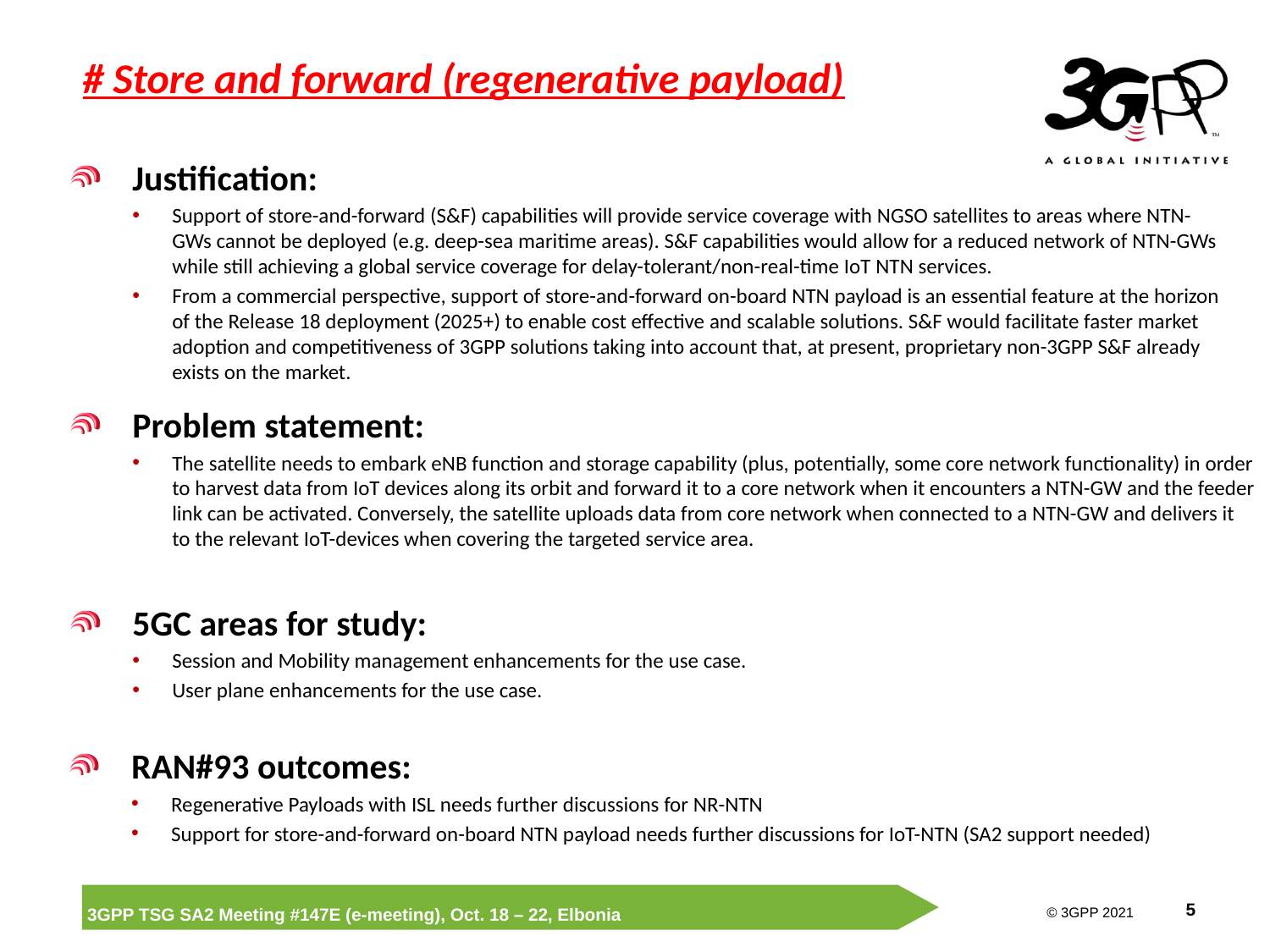

# # Store and forward (regenerative payload)
Justification:
Support of store-and-forward (S&F) capabilities will provide service coverage with NGSO satellites to areas where NTN-GWs cannot be deployed (e.g. deep-sea maritime areas). S&F capabilities would allow for a reduced network of NTN-GWs while still achieving a global service coverage for delay-tolerant/non-real-time IoT NTN services.
From a commercial perspective, support of store-and-forward on-board NTN payload is an essential feature at the horizon of the Release 18 deployment (2025+) to enable cost effective and scalable solutions. S&F would facilitate faster market adoption and competitiveness of 3GPP solutions taking into account that, at present, proprietary non-3GPP S&F already exists on the market.
Problem statement:
The satellite needs to embark eNB function and storage capability (plus, potentially, some core network functionality) in order to harvest data from IoT devices along its orbit and forward it to a core network when it encounters a NTN-GW and the feeder link can be activated. Conversely, the satellite uploads data from core network when connected to a NTN-GW and delivers it to the relevant IoT-devices when covering the targeted service area.
5GC areas for study:
Session and Mobility management enhancements for the use case.
User plane enhancements for the use case.
RAN#93 outcomes:
Regenerative Payloads with ISL needs further discussions for NR-NTN
Support for store-and-forward on-board NTN payload needs further discussions for IoT-NTN (SA2 support needed)